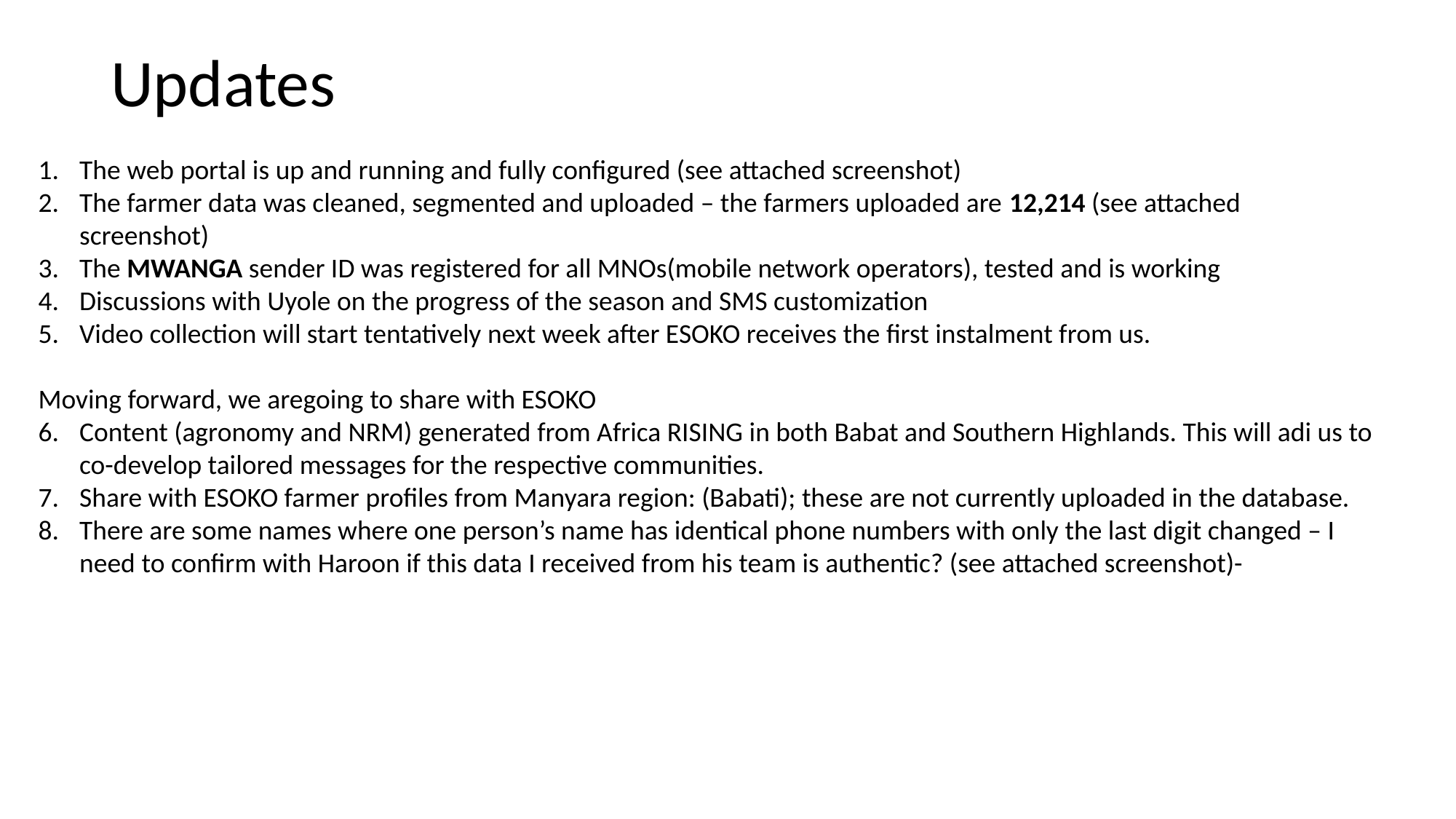

Updates
The web portal is up and running and fully configured (see attached screenshot)
The farmer data was cleaned, segmented and uploaded – the farmers uploaded are 12,214 (see attached screenshot)
The MWANGA sender ID was registered for all MNOs(mobile network operators), tested and is working
Discussions with Uyole on the progress of the season and SMS customization
Video collection will start tentatively next week after ESOKO receives the first instalment from us.

Moving forward, we aregoing to share with ESOKO
Content (agronomy and NRM) generated from Africa RISING in both Babat and Southern Highlands. This will adi us to co-develop tailored messages for the respective communities.
Share with ESOKO farmer profiles from Manyara region: (Babati); these are not currently uploaded in the database.
There are some names where one person’s name has identical phone numbers with only the last digit changed – I need to confirm with Haroon if this data I received from his team is authentic? (see attached screenshot)-